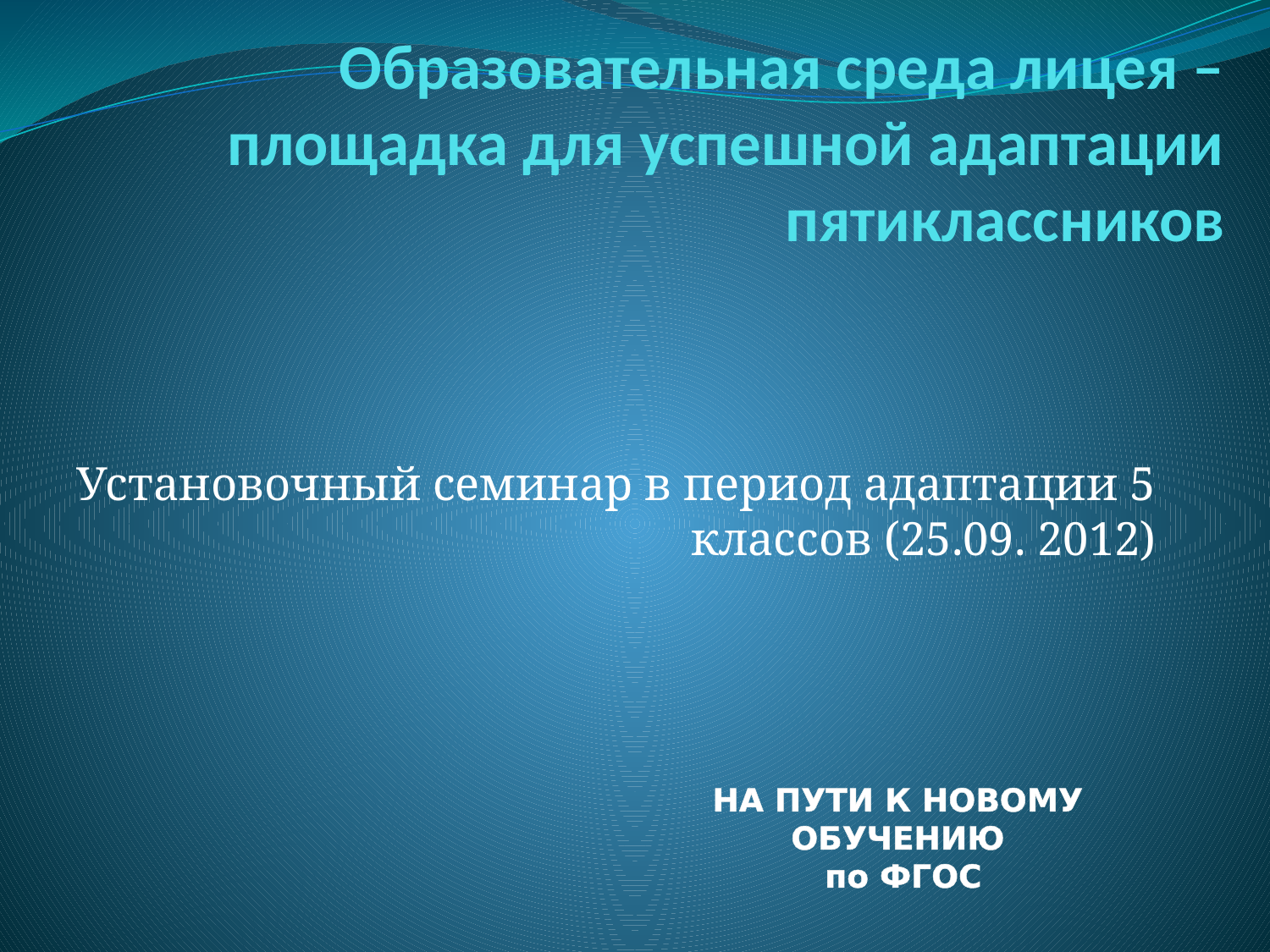

# Образовательная среда лицея – площадка для успешной адаптации пятиклассников
Установочный семинар в период адаптации 5 классов (25.09. 2012)
НА ПУТИ К НОВОМУ ОБУЧЕНИЮ
 по ФГОС